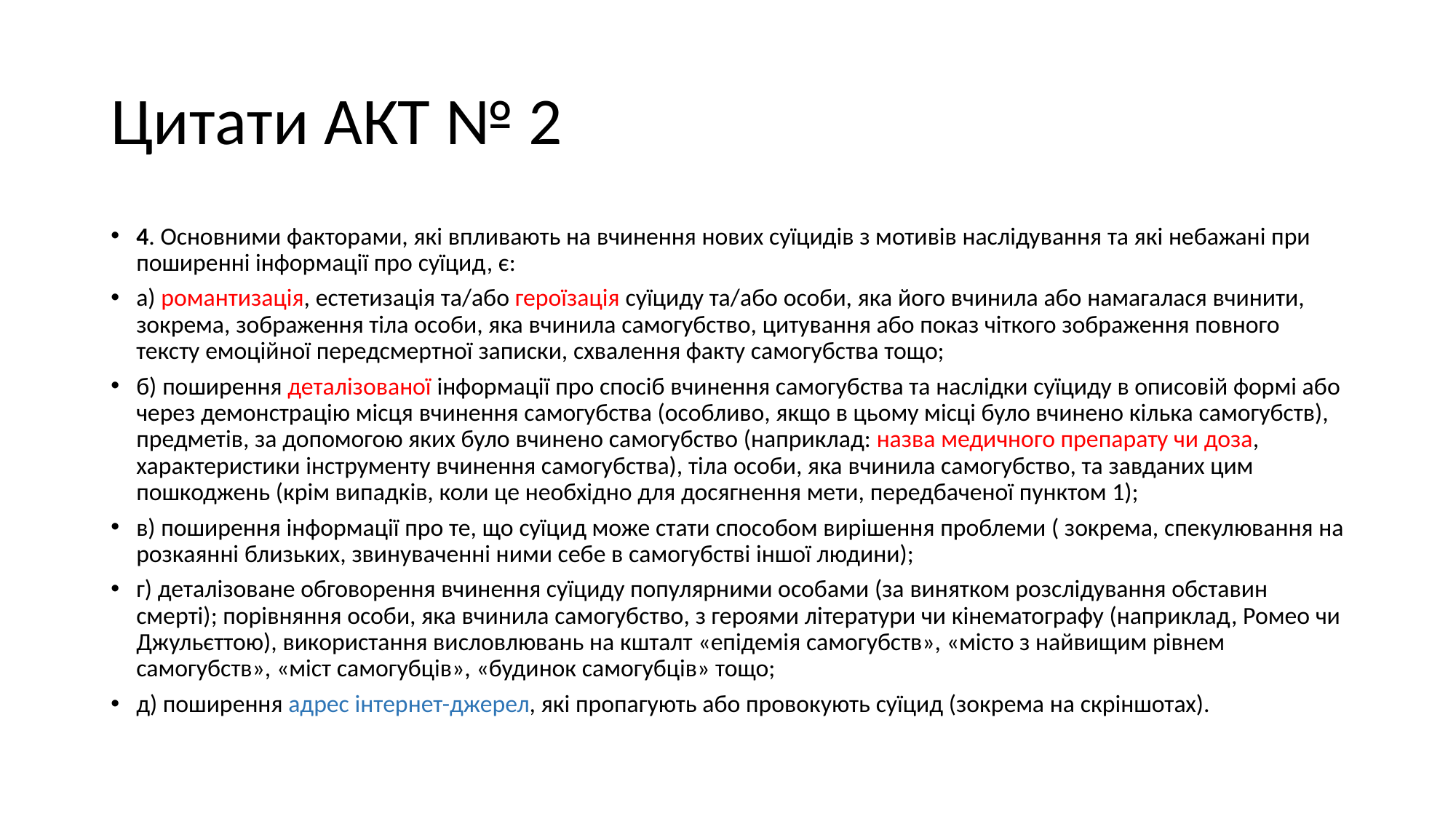

# Цитати АКТ № 2
4. Основними факторами, які впливають на вчинення нових суїцидів з мотивів наслідування та які небажані при поширенні інформації про суїцид, є:
а) романтизація, естетизація та/або героїзація суїциду та/або особи, яка його вчинила або намагалася вчинити, зокрема, зображення тіла особи, яка вчинила самогубство, цитування або показ чіткого зображення повного тексту емоційної передсмертної записки, схвалення факту самогубства тощо;
б) поширення деталізованої інформації про спосіб вчинення самогубства та наслідки суїциду в описовій формі або через демонстрацію місця вчинення самогубства (особливо, якщо в цьому місці було вчинено кілька самогубств), предметів, за допомогою яких було вчинено самогубство (наприклад: назва медичного препарату чи доза, характеристики інструменту вчинення самогубства), тіла особи, яка вчинила самогубство, та завданих цим пошкоджень (крім випадків, коли це необхідно для досягнення мети, передбаченої пунктом 1);
в) поширення інформації про те, що суїцид може стати способом вирішення проблеми ( зокрема, спекулювання на розкаянні близьких, звинуваченні ними себе в самогубстві іншої людини);
г) деталізоване обговорення вчинення суїциду популярними особами (за винятком розслідування обставин смерті); порівняння особи, яка вчинила самогубство, з героями літератури чи кінематографу (наприклад, Ромео чи Джульєттою), використання висловлювань на кшталт «епідемія самогубств», «місто з найвищим рівнем самогубств», «міст самогубців», «будинок самогубців» тощо;
д) поширення адрес інтернет-джерел, які пропагують або провокують суїцид (зокрема на скріншотах).